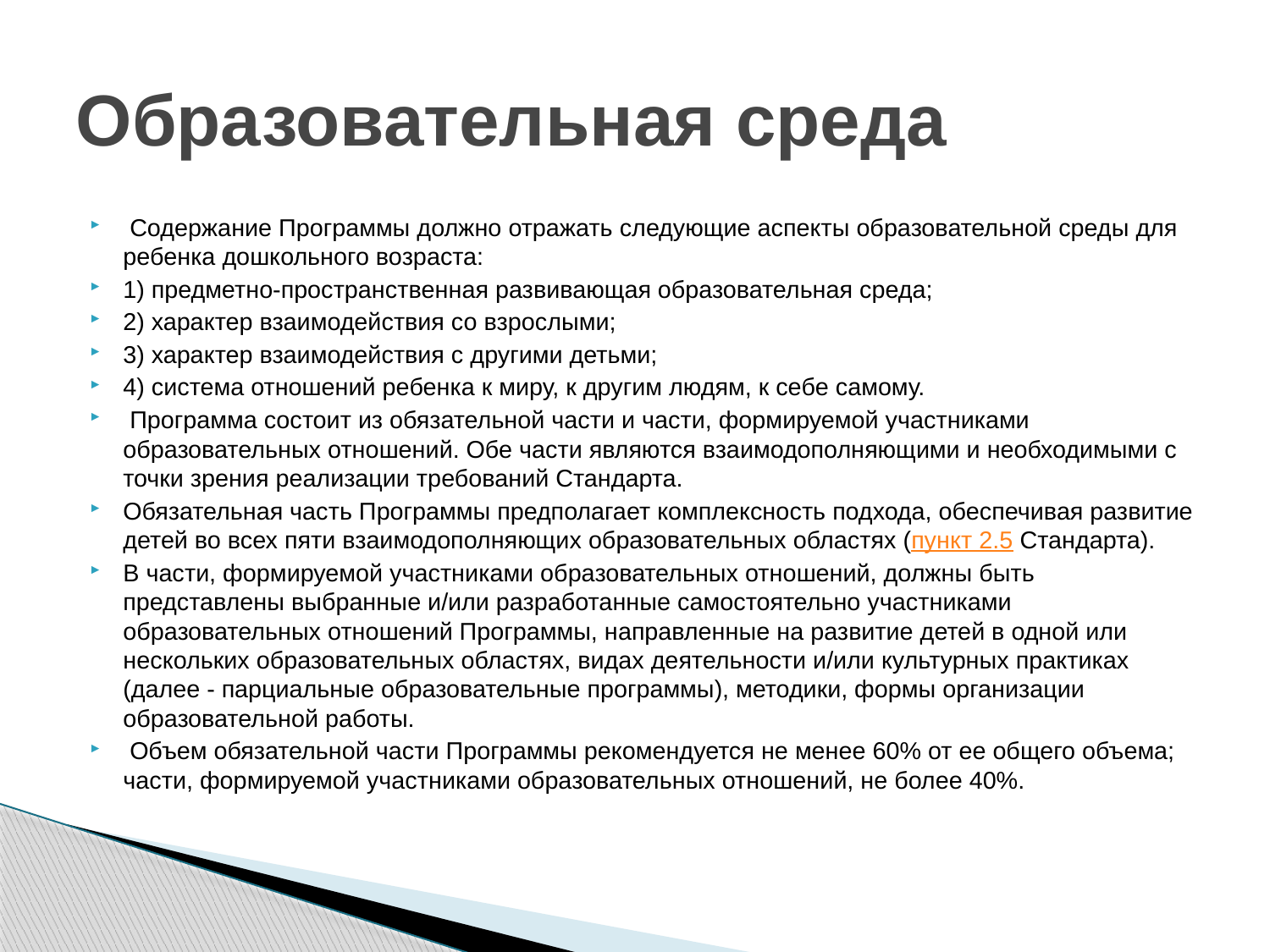

# Образовательная среда
 Содержание Программы должно отражать следующие аспекты образовательной среды для ребенка дошкольного возраста:
1) предметно-пространственная развивающая образовательная среда;
2) характер взаимодействия со взрослыми;
3) характер взаимодействия с другими детьми;
4) система отношений ребенка к миру, к другим людям, к себе самому.
 Программа состоит из обязательной части и части, формируемой участниками образовательных отношений. Обе части являются взаимодополняющими и необходимыми с точки зрения реализации требований Стандарта.
Обязательная часть Программы предполагает комплексность подхода, обеспечивая развитие детей во всех пяти взаимодополняющих образовательных областях (пункт 2.5 Стандарта).
В части, формируемой участниками образовательных отношений, должны быть представлены выбранные и/или разработанные самостоятельно участниками образовательных отношений Программы, направленные на развитие детей в одной или нескольких образовательных областях, видах деятельности и/или культурных практиках (далее - парциальные образовательные программы), методики, формы организации образовательной работы.
 Объем обязательной части Программы рекомендуется не менее 60% от ее общего объема; части, формируемой участниками образовательных отношений, не более 40%.